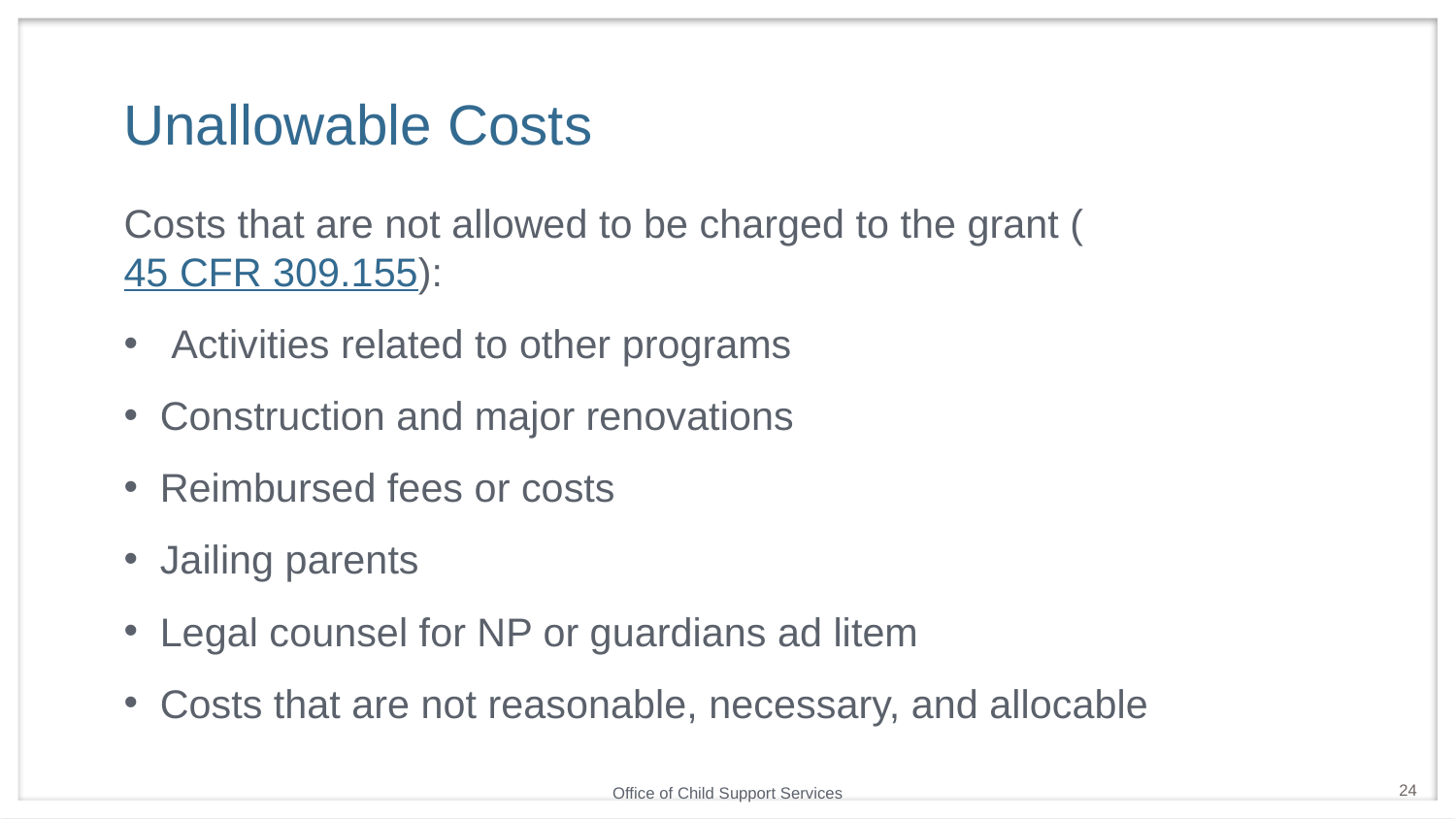

# Unallowable Costs
Costs that are not allowed to be charged to the grant (45 CFR 309.155):
 Activities related to other programs
Construction and major renovations
Reimbursed fees or costs
Jailing parents
Legal counsel for NP or guardians ad litem
Costs that are not reasonable, necessary, and allocable
24